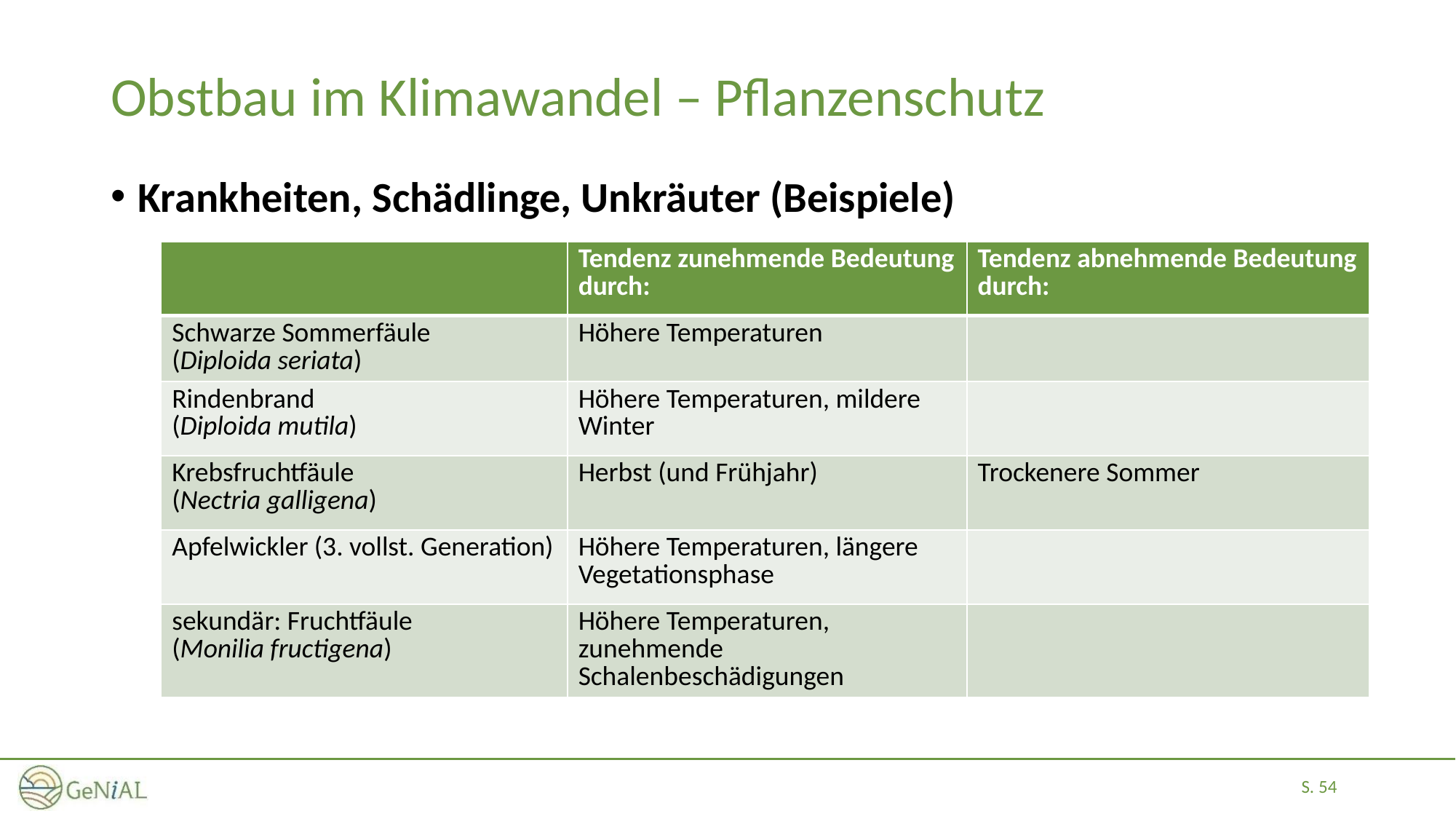

# Obstbau im Klimawandel – Pflanzenschutz
Krankheiten, Schädlinge, Unkräuter (Beispiele)
|  | Tendenz zunehmende Bedeutung durch: | Tendenz abnehmende Bedeutung durch: |
| --- | --- | --- |
| Schwarze Sommerfäule (Diploida seriata) | Höhere Temperaturen |  |
| Rindenbrand (Diploida mutila) | Höhere Temperaturen, mildere Winter |  |
| Krebsfruchtfäule (Nectria galligena) | Herbst (und Frühjahr) | Trockenere Sommer |
| Apfelwickler (3. vollst. Generation) | Höhere Temperaturen, längere Vegetationsphase |  |
| sekundär: Fruchtfäule (Monilia fructigena) | Höhere Temperaturen, zunehmende Schalenbeschädigungen |  |